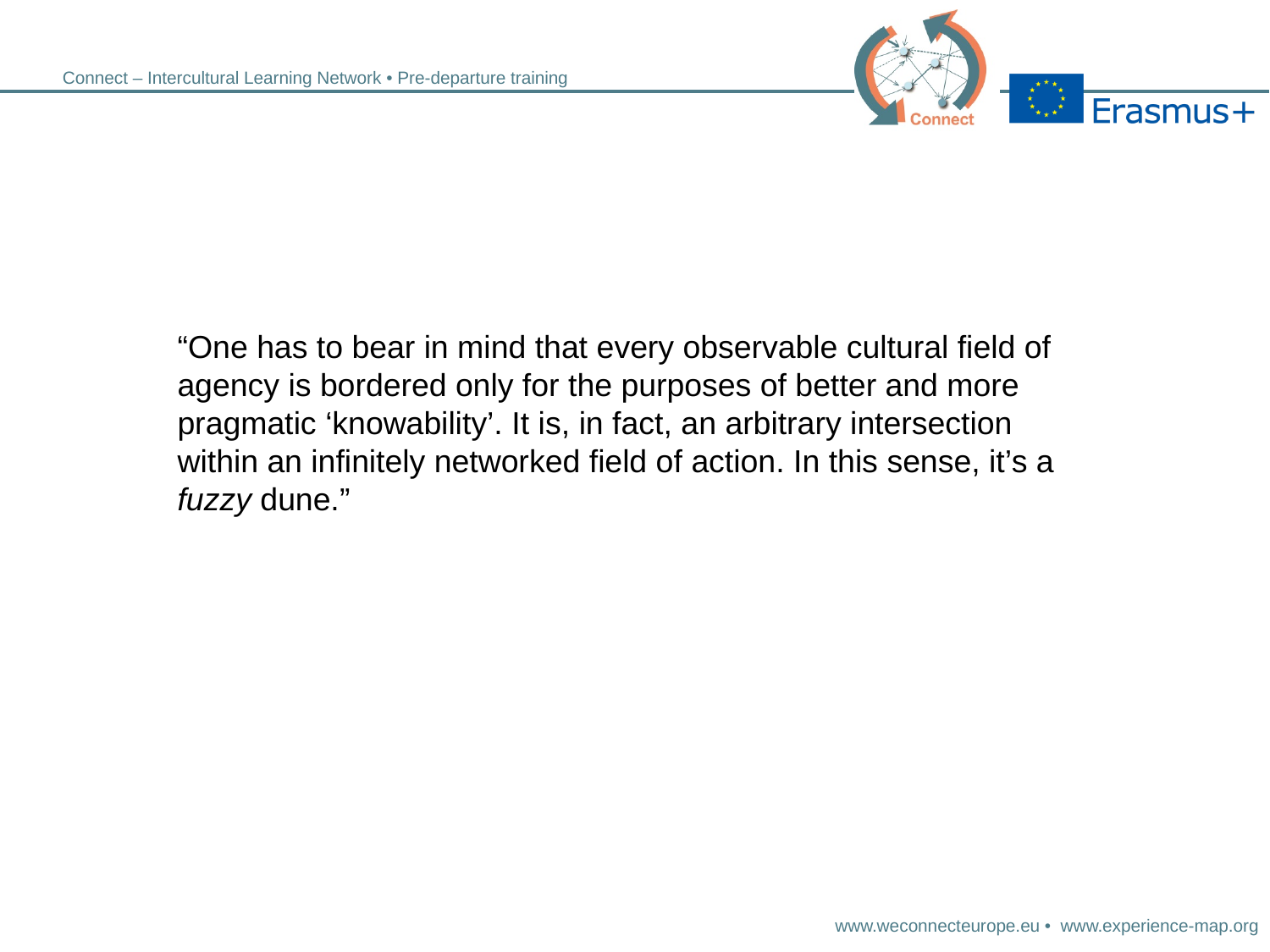

“One has to bear in mind that every observable cultural field of agency is bordered only for the purposes of better and more pragmatic ‘knowability’. It is, in fact, an arbitrary intersection within an infinitely networked field of action. In this sense, it’s a fuzzy dune.”